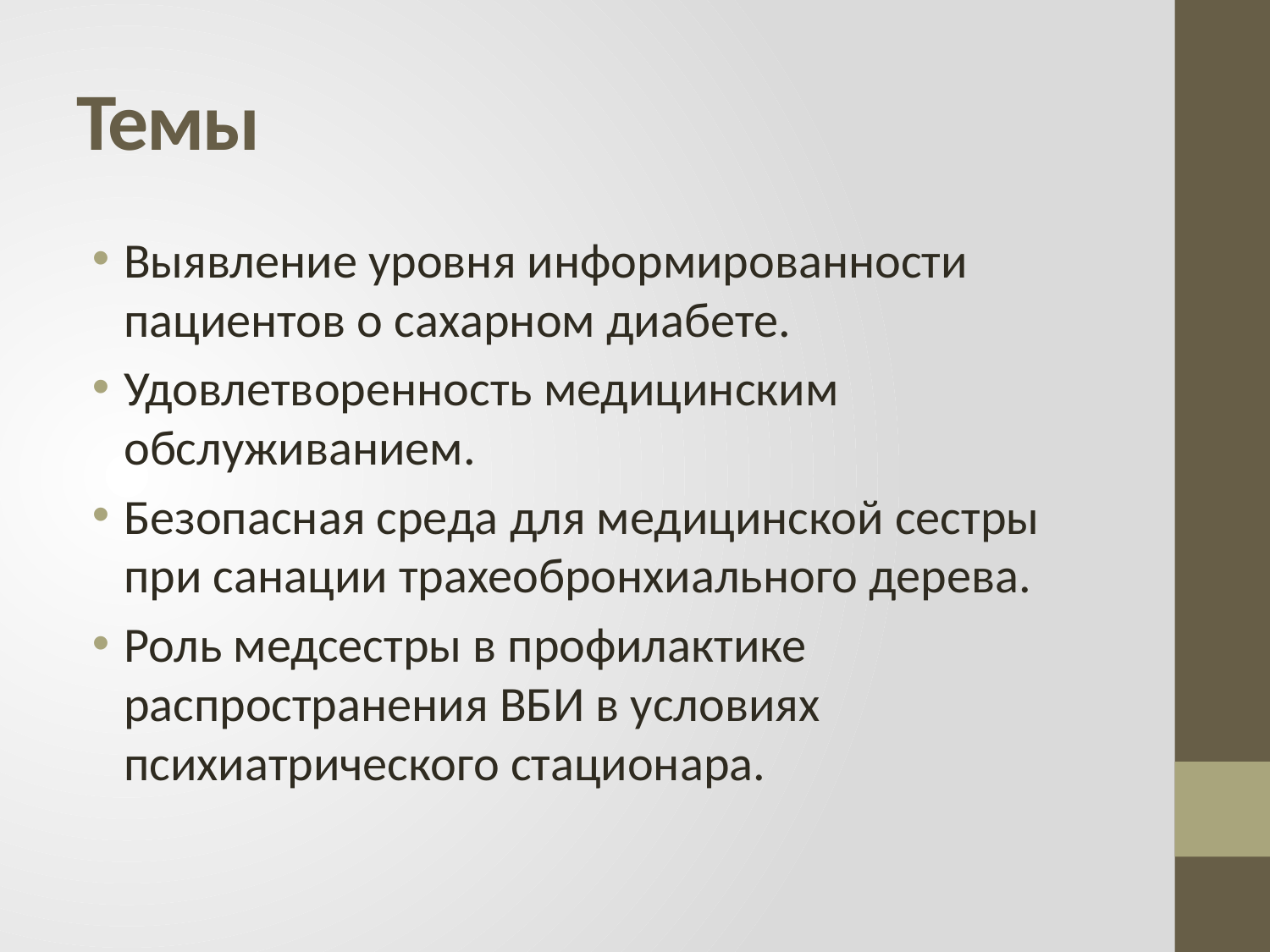

# Темы
Выявление уровня информированности пациентов о сахарном диабете.
Удовлетворенность медицинским обслуживанием.
Безопасная среда для медицинской сестры при санации трахеобронхиального дерева.
Роль медсестры в профилактике распространения ВБИ в условиях психиатрического стационара.